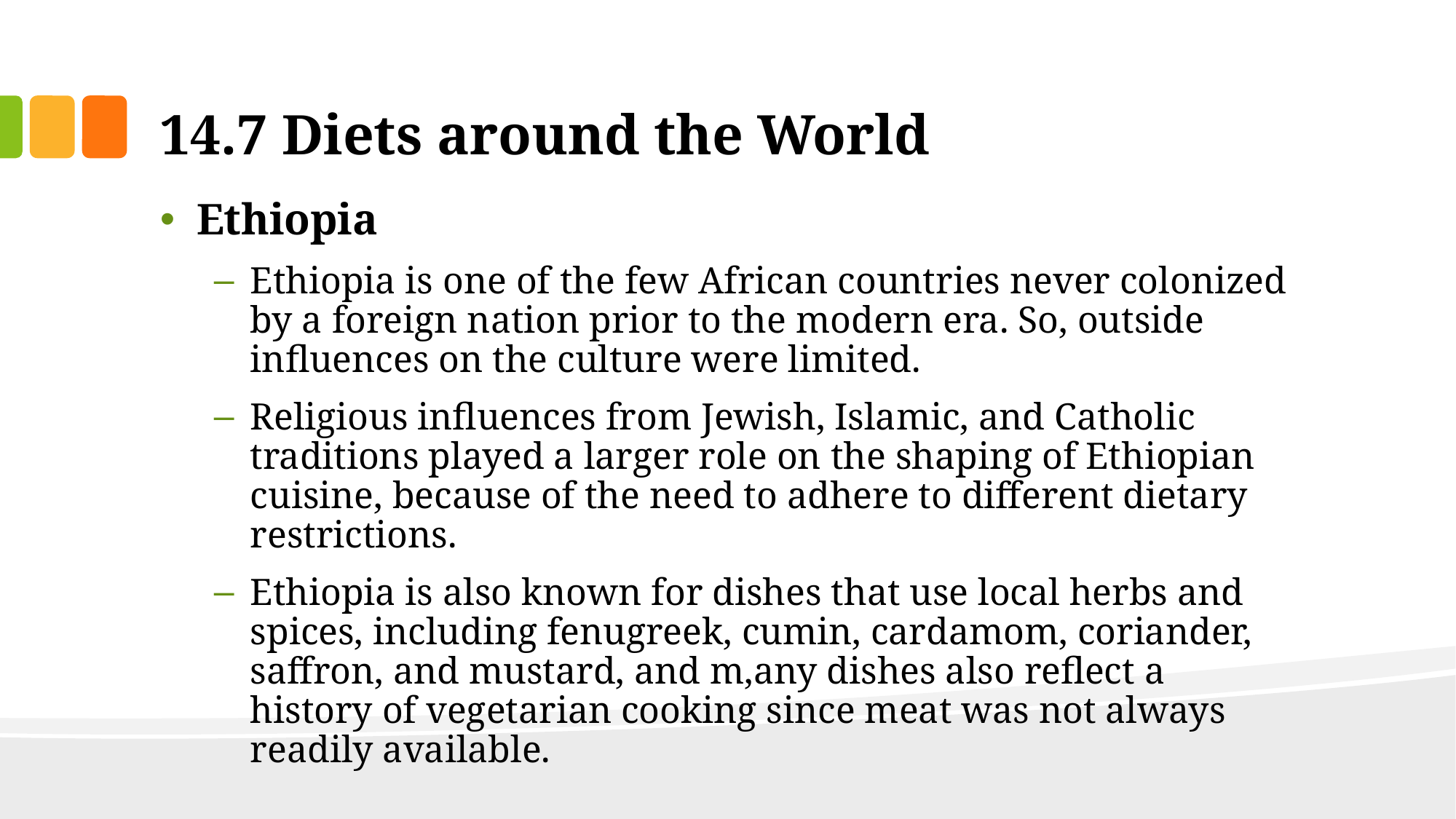

# 14.7 Diets around the World
Ethiopia
Ethiopia is one of the few African countries never colonized by a foreign nation prior to the modern era. So, outside influences on the culture were limited.
Religious influences from Jewish, Islamic, and Catholic traditions played a larger role on the shaping of Ethiopian cuisine, because of the need to adhere to different dietary restrictions.
Ethiopia is also known for dishes that use local herbs and spices, including fenugreek, cumin, cardamom, coriander, saffron, and mustard, and m,any dishes also reflect a history of vegetarian cooking since meat was not always readily available.